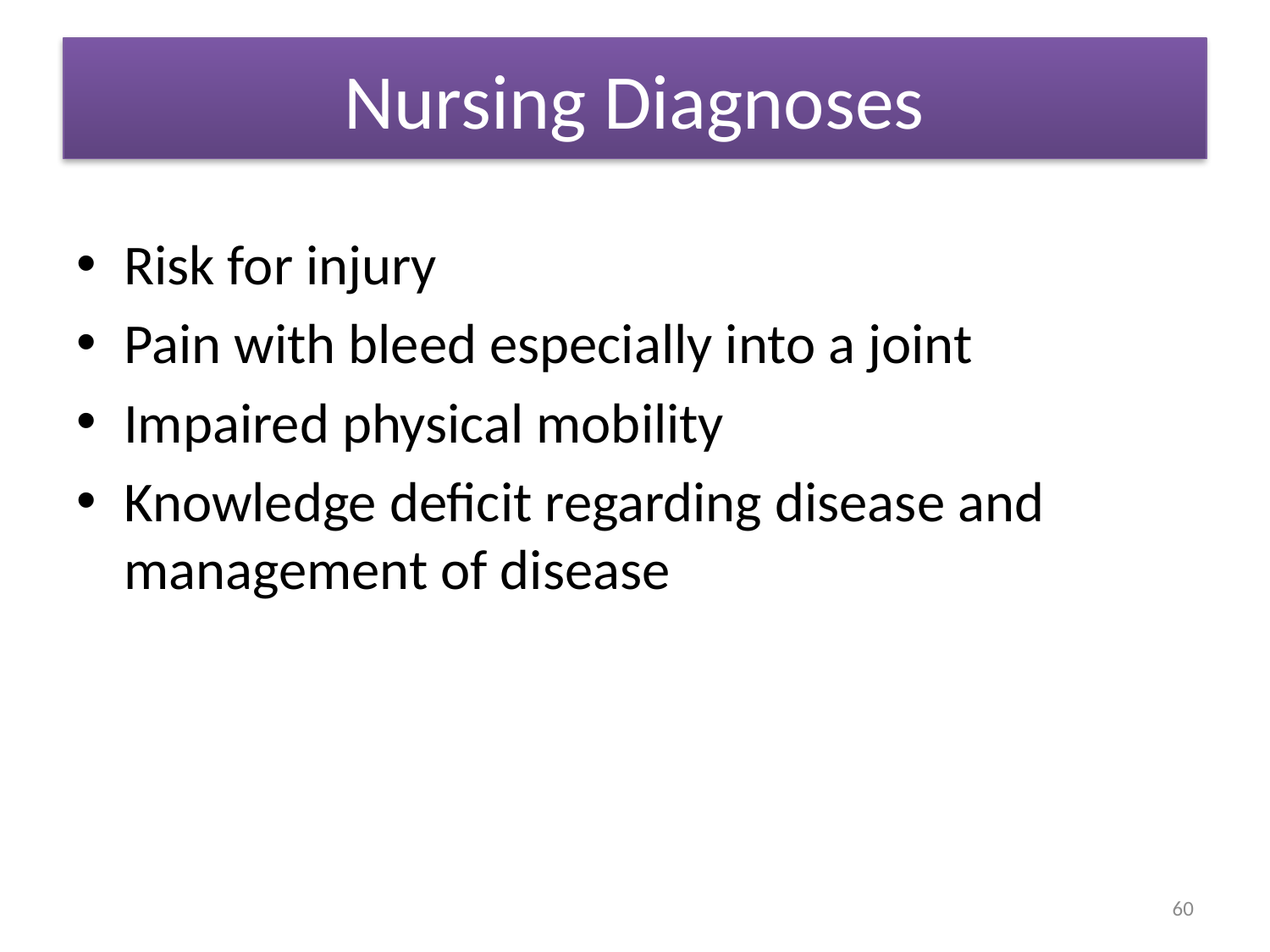

# Nursing Diagnoses
Risk for injury
Pain with bleed especially into a joint
Impaired physical mobility
Knowledge deficit regarding disease and management of disease
60